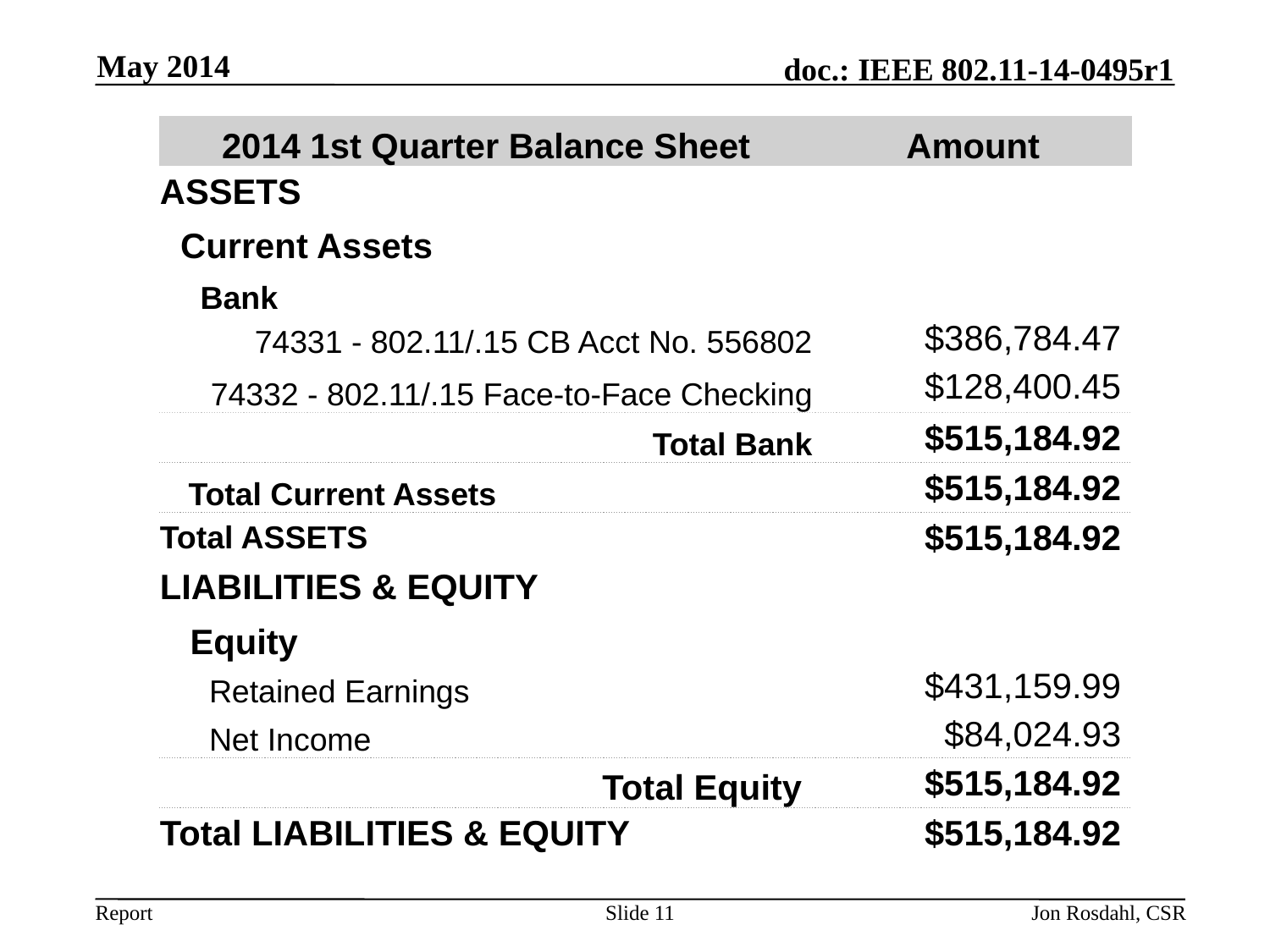

May 2014
| 2014 1st Quarter Balance Sheet | Amount |
| --- | --- |
| ASSETS |  |
| Current Assets |  |
| Bank |  |
| 74331 - 802.11/.15 CB Acct No. 556802 | $386,784.47 |
| 74332 - 802.11/.15 Face-to-Face Checking | $128,400.45 |
| Total Bank | $515,184.92 |
| Total Current Assets | $515,184.92 |
| Total ASSETS | $515,184.92 |
| LIABILITIES & EQUITY |  |
| Equity |  |
| Retained Earnings | $431,159.99 |
| Net Income | $84,024.93 |
| Total Equity | $515,184.92 |
| Total LIABILITIES & EQUITY | $515,184.92 |
Slide 11
Jon Rosdahl, CSR